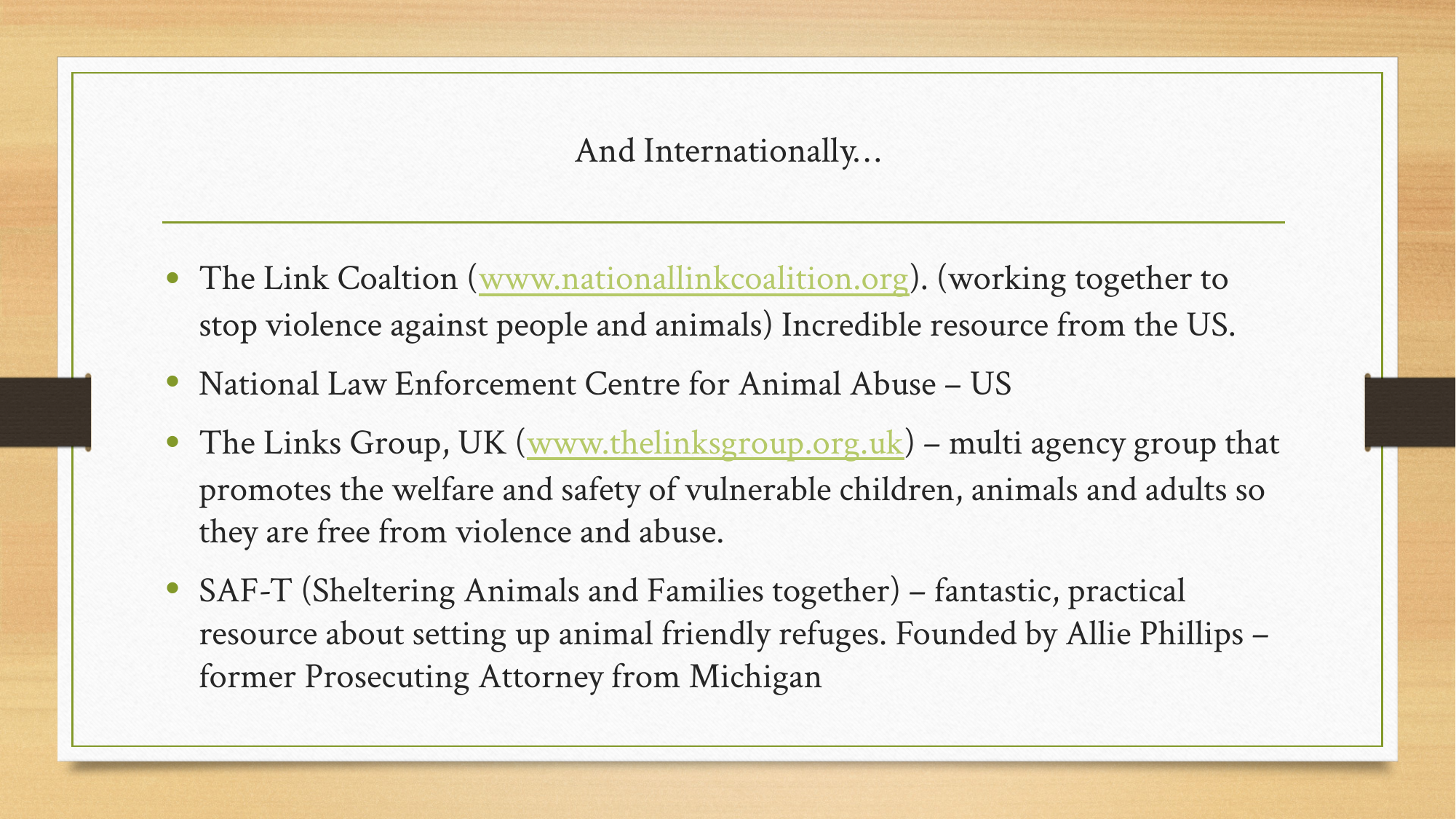

# And Internationally…
The Link Coaltion (www.nationallinkcoalition.org). (working together to stop violence against people and animals) Incredible resource from the US.
National Law Enforcement Centre for Animal Abuse – US
The Links Group, UK (www.thelinksgroup.org.uk) – multi agency group that promotes the welfare and safety of vulnerable children, animals and adults so they are free from violence and abuse.
SAF-T (Sheltering Animals and Families together) – fantastic, practical resource about setting up animal friendly refuges. Founded by Allie Phillips – former Prosecuting Attorney from Michigan